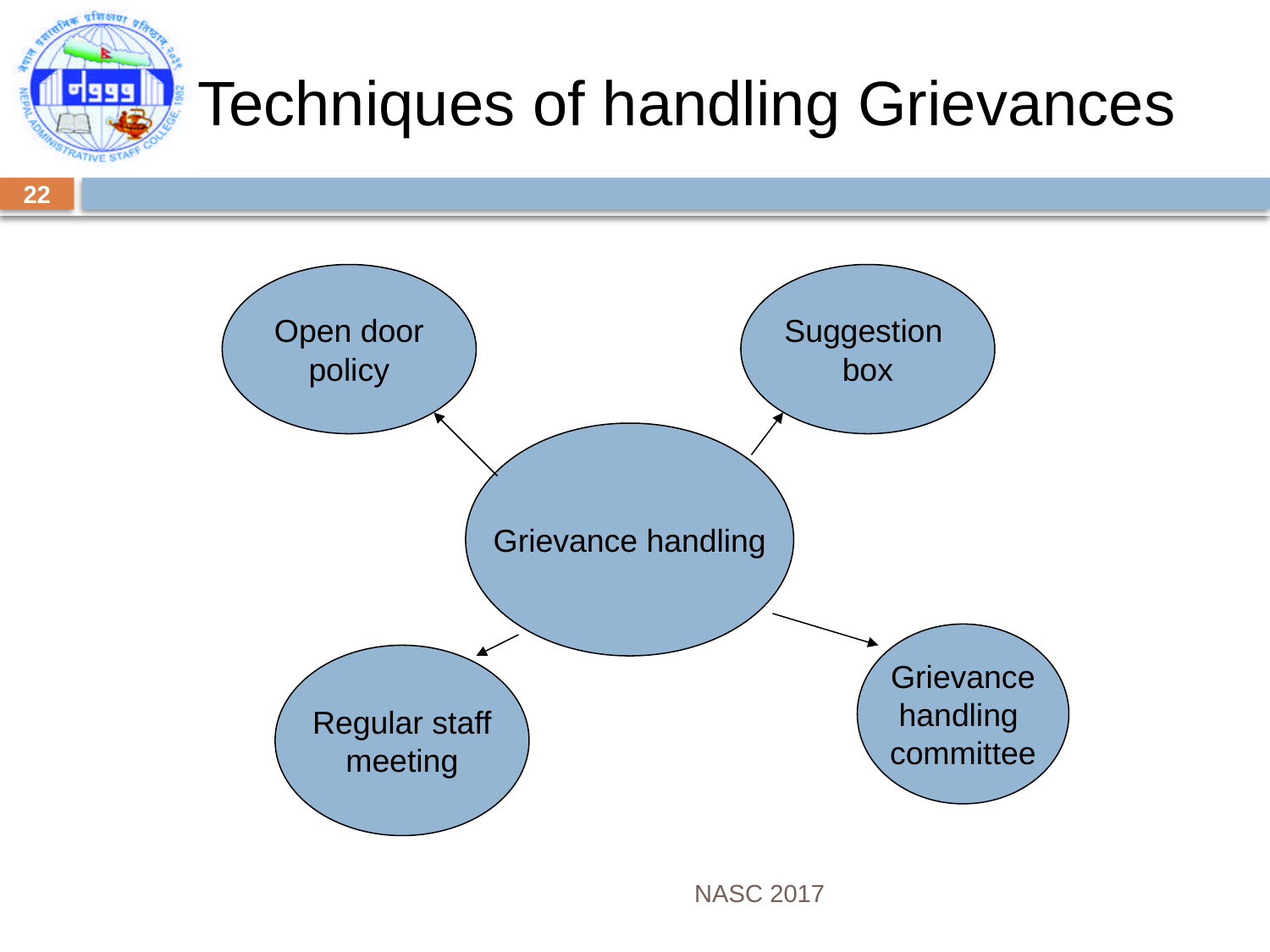

# Techniques of handling Grievances
22

Open door
policy
Suggestion
box

Grievance handling

Grievance
handling
committee

Regular staff
meeting
NASC 2017